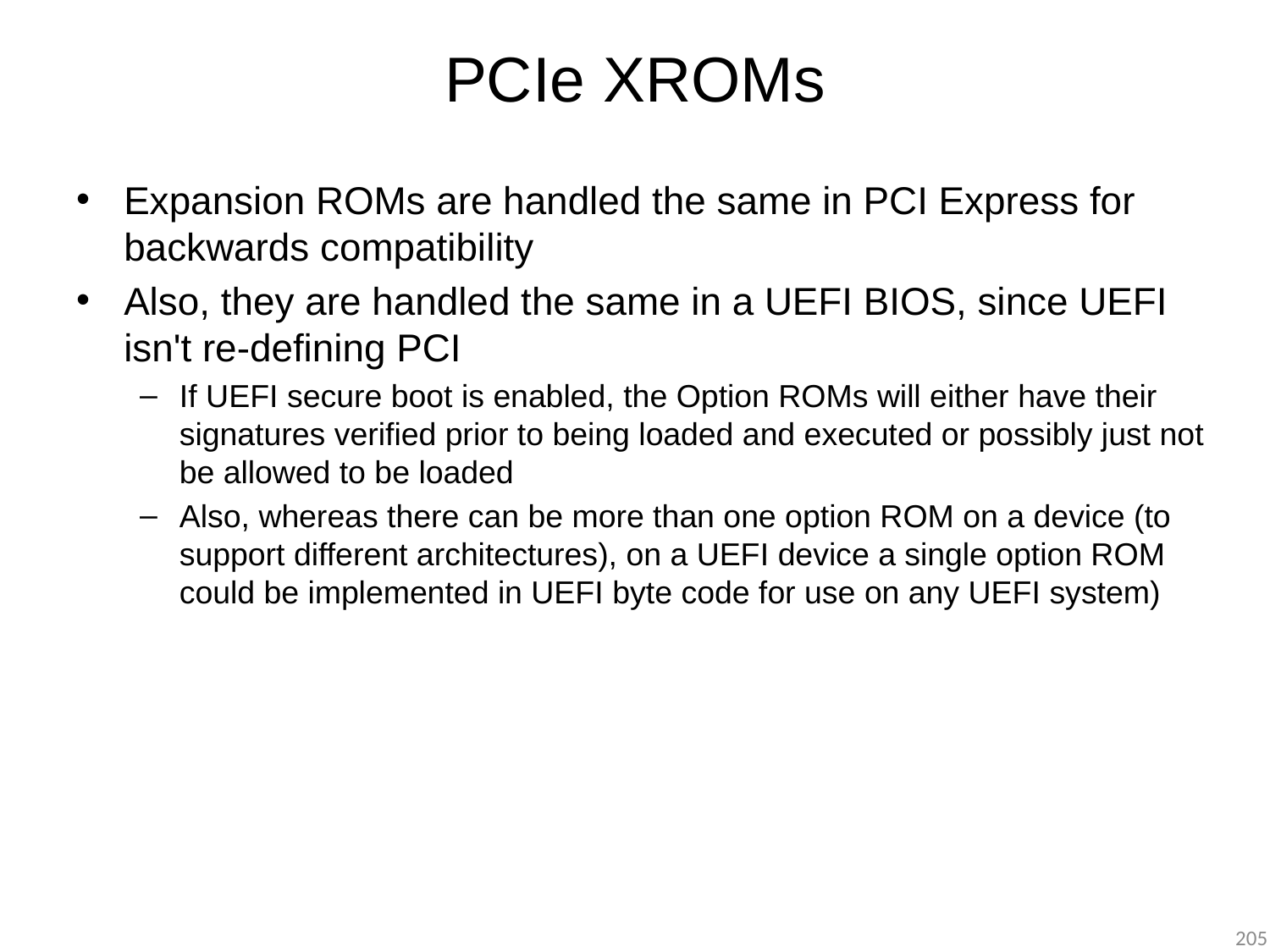

# PCIe XROMs
Expansion ROMs are handled the same in PCI Express for backwards compatibility
Also, they are handled the same in a UEFI BIOS, since UEFI isn't re-defining PCI
If UEFI secure boot is enabled, the Option ROMs will either have their signatures verified prior to being loaded and executed or possibly just not be allowed to be loaded
Also, whereas there can be more than one option ROM on a device (to support different architectures), on a UEFI device a single option ROM could be implemented in UEFI byte code for use on any UEFI system)

205